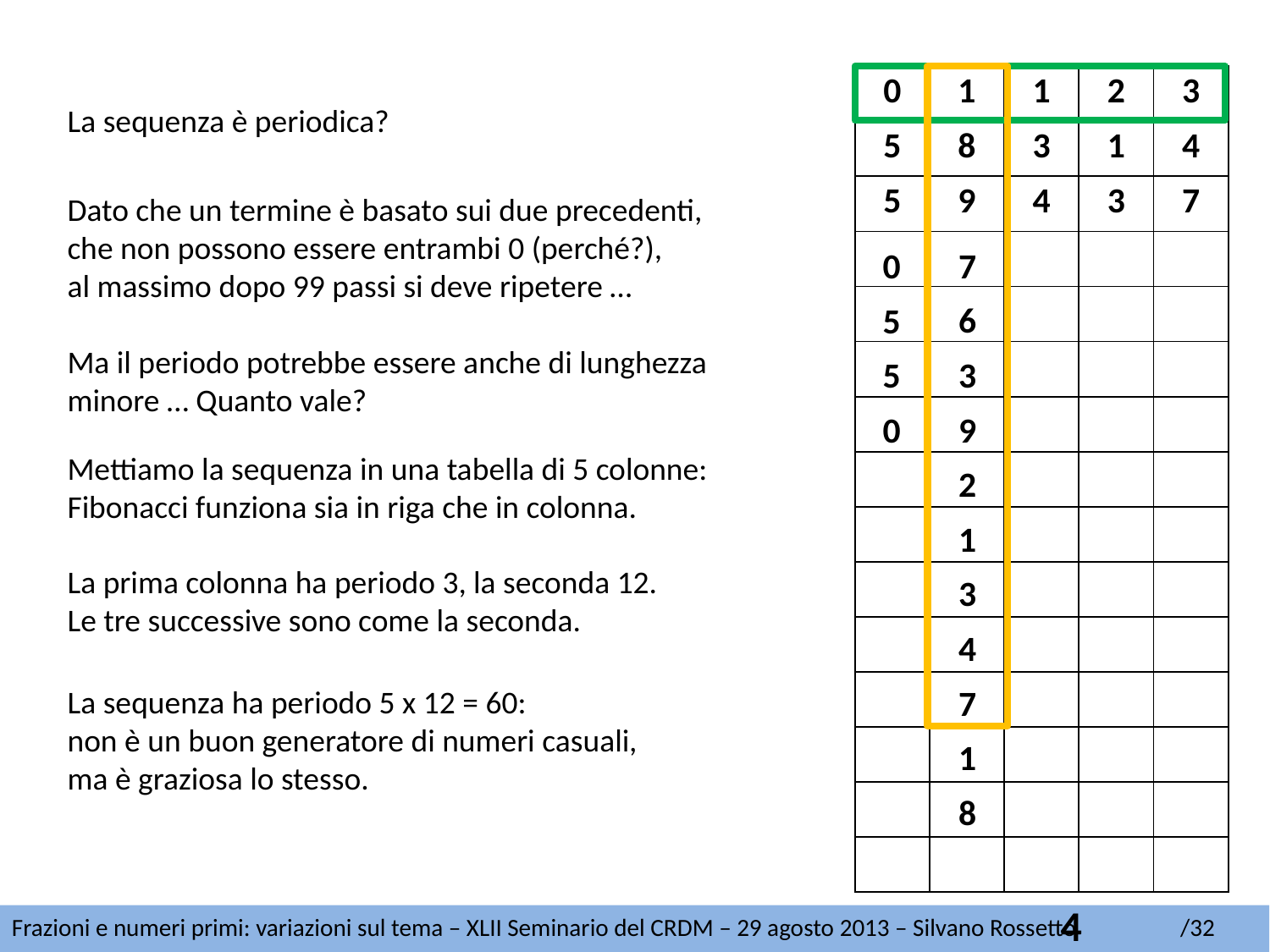

| 0 | 1 | 1 | 2 | 3 |
| --- | --- | --- | --- | --- |
| 5 | 8 | 3 | 1 | 4 |
| 5 | 9 | 4 | 3 | 7 |
|  |  |  |  |  |
|  |  |  |  |  |
|  |  |  |  |  |
|  |  |  |  |  |
|  |  |  |  |  |
|  |  |  |  |  |
|  |  |  |  |  |
|  |  |  |  |  |
|  |  |  |  |  |
|  |  |  |  |  |
|  |  |  |  |  |
|  |  |  |  |  |

La sequenza è periodica?
Dato che un termine è basato sui due precedenti, che non possono essere entrambi 0 (perché?),
al massimo dopo 99 passi si deve ripetere …
Ma il periodo potrebbe essere anche di lunghezza minore … Quanto vale?
76
3
9
2
1
3
4
7
1
8
0
5
5
0

Mettiamo la sequenza in una tabella di 5 colonne:
Fibonacci funziona sia in riga che in colonna.
La prima colonna ha periodo 3, la seconda 12.
Le tre successive sono come la seconda.
La sequenza ha periodo 5 x 12 = 60:
non è un buon generatore di numeri casuali,
ma è graziosa lo stesso.